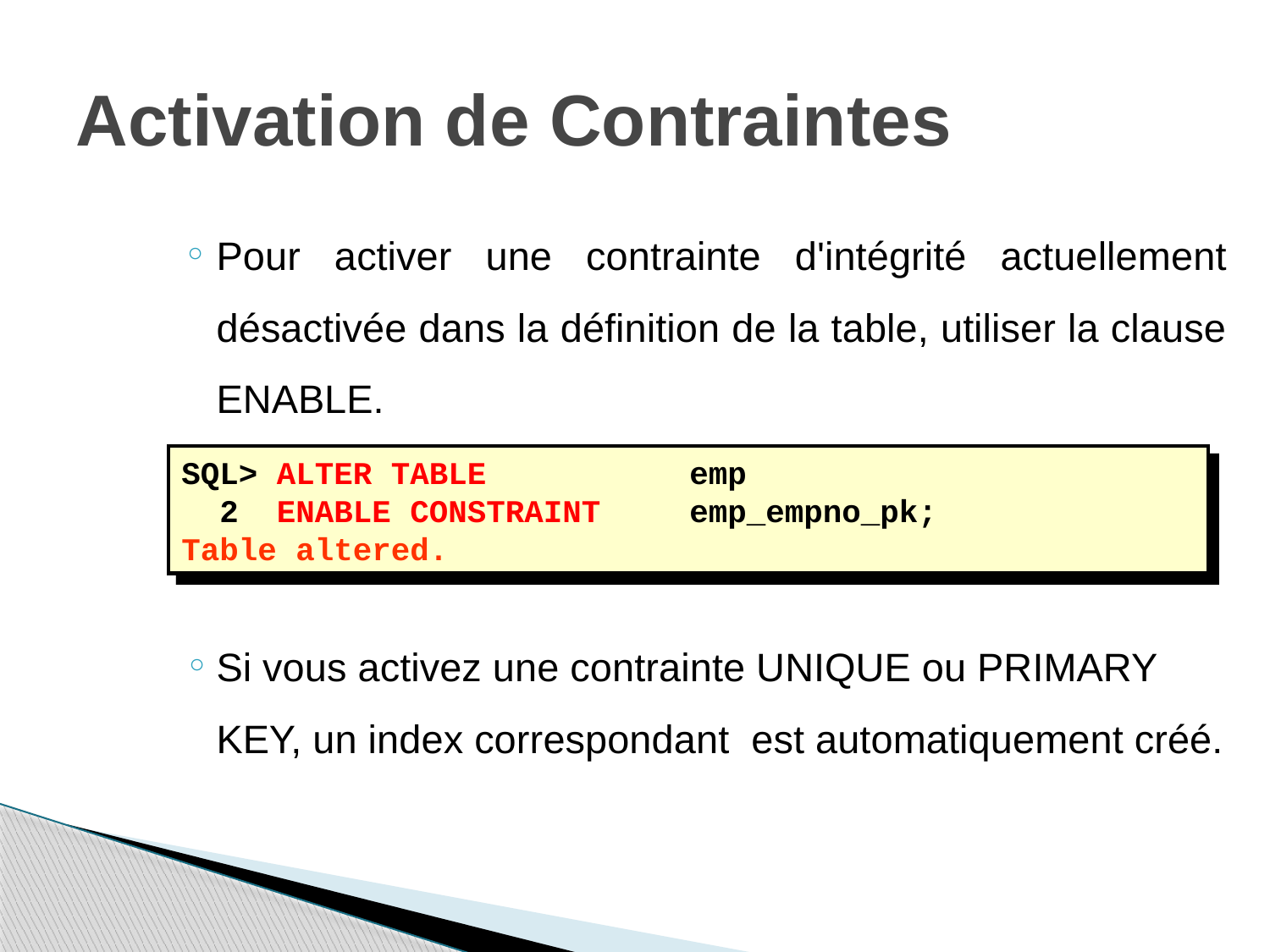

# Activation de Contraintes
Pour activer une contrainte d'intégrité actuellement désactivée dans la définition de la table, utiliser la clause ENABLE.
Si vous activez une contrainte UNIQUE ou PRIMARY KEY, un index correspondant  est automatiquement créé.
SQL> ALTER TABLE		emp
  2  ENABLE CONSTRAINT	emp_empno_pk;
Table altered.